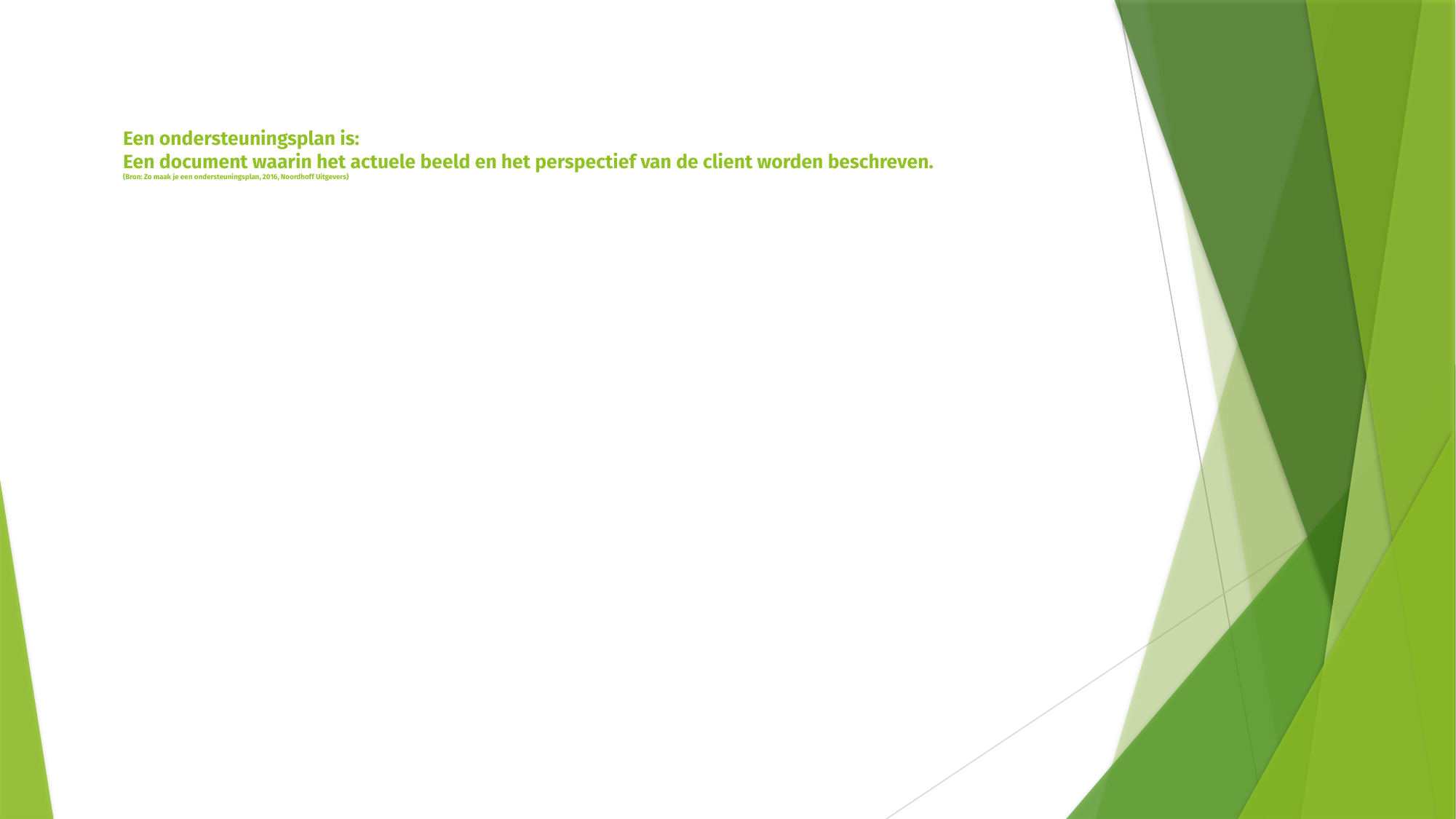

# Een ondersteuningsplan is: Een document waarin het actuele beeld en het perspectief van de client worden beschreven. (Bron: Zo maak je een ondersteuningsplan, 2016, Noordhoff Uitgevers)